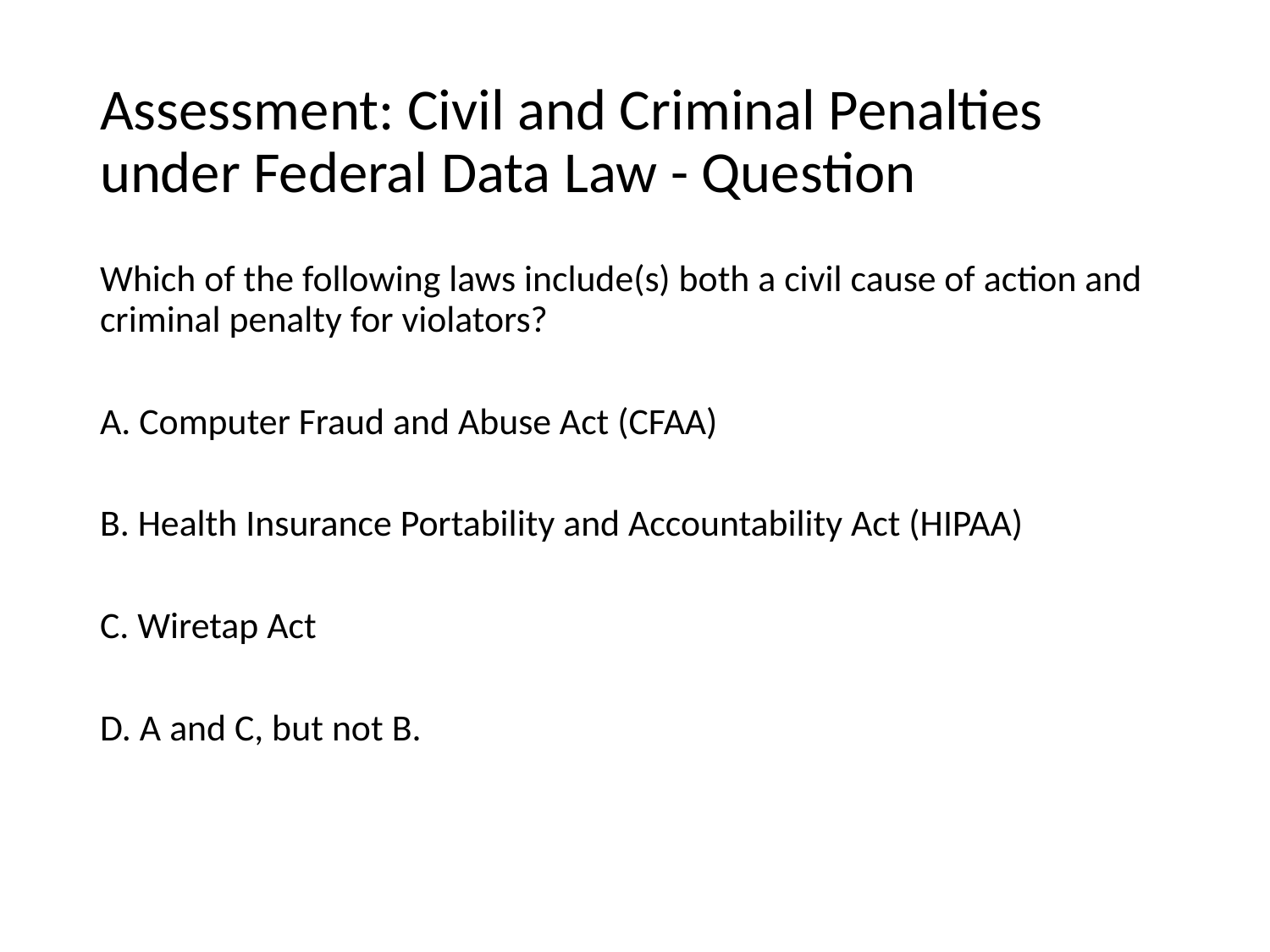

# Assessment: Civil and Criminal Penalties under Federal Data Law - Question
Which of the following laws include(s) both a civil cause of action and criminal penalty for violators?
A. Computer Fraud and Abuse Act (CFAA)
B. Health Insurance Portability and Accountability Act (HIPAA)
C. Wiretap Act
D. A and C, but not B.